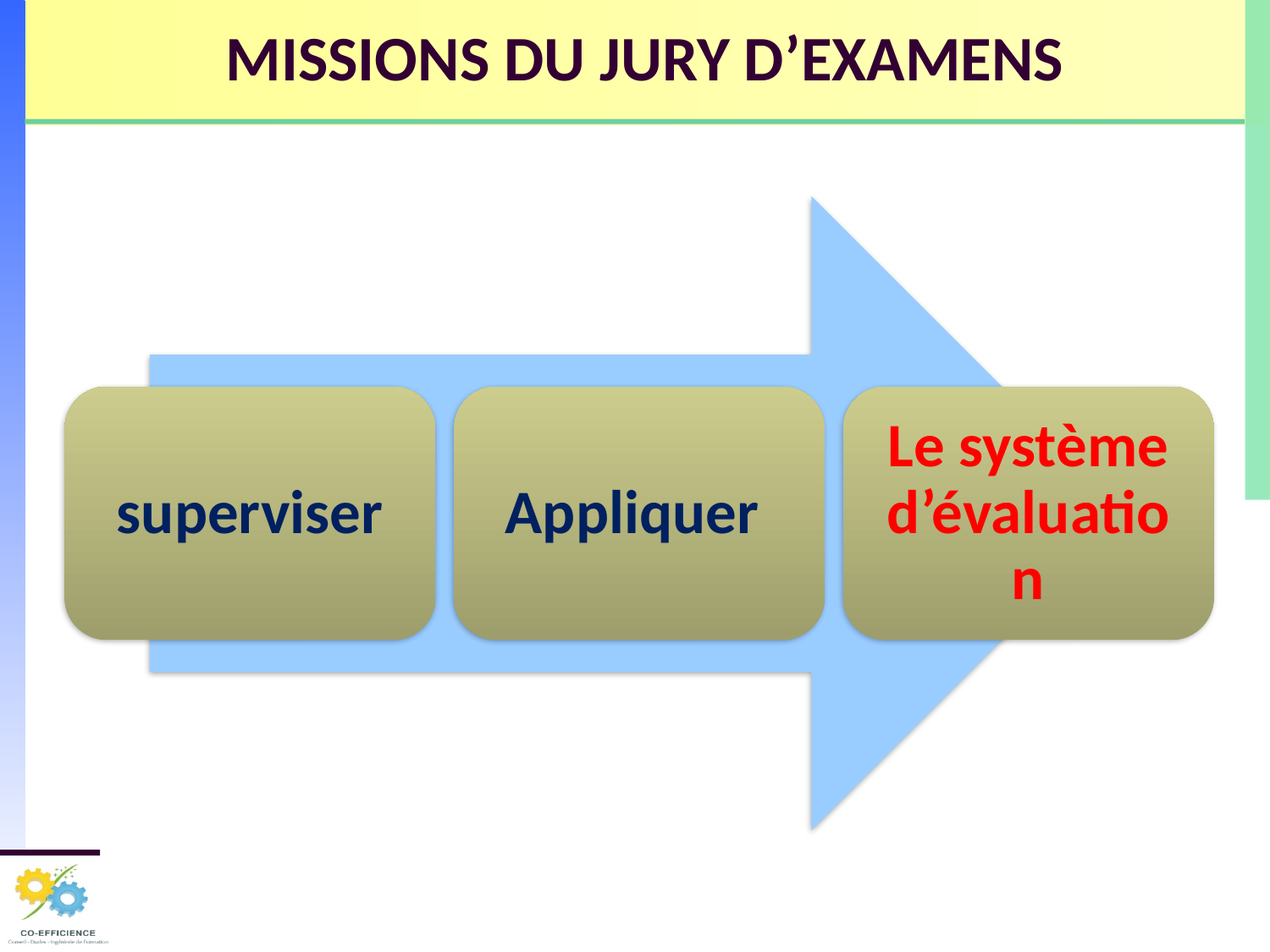

# MISSIONS DU JURY D’EXAMENS
superviser
Appliquer
Le système d’évaluation